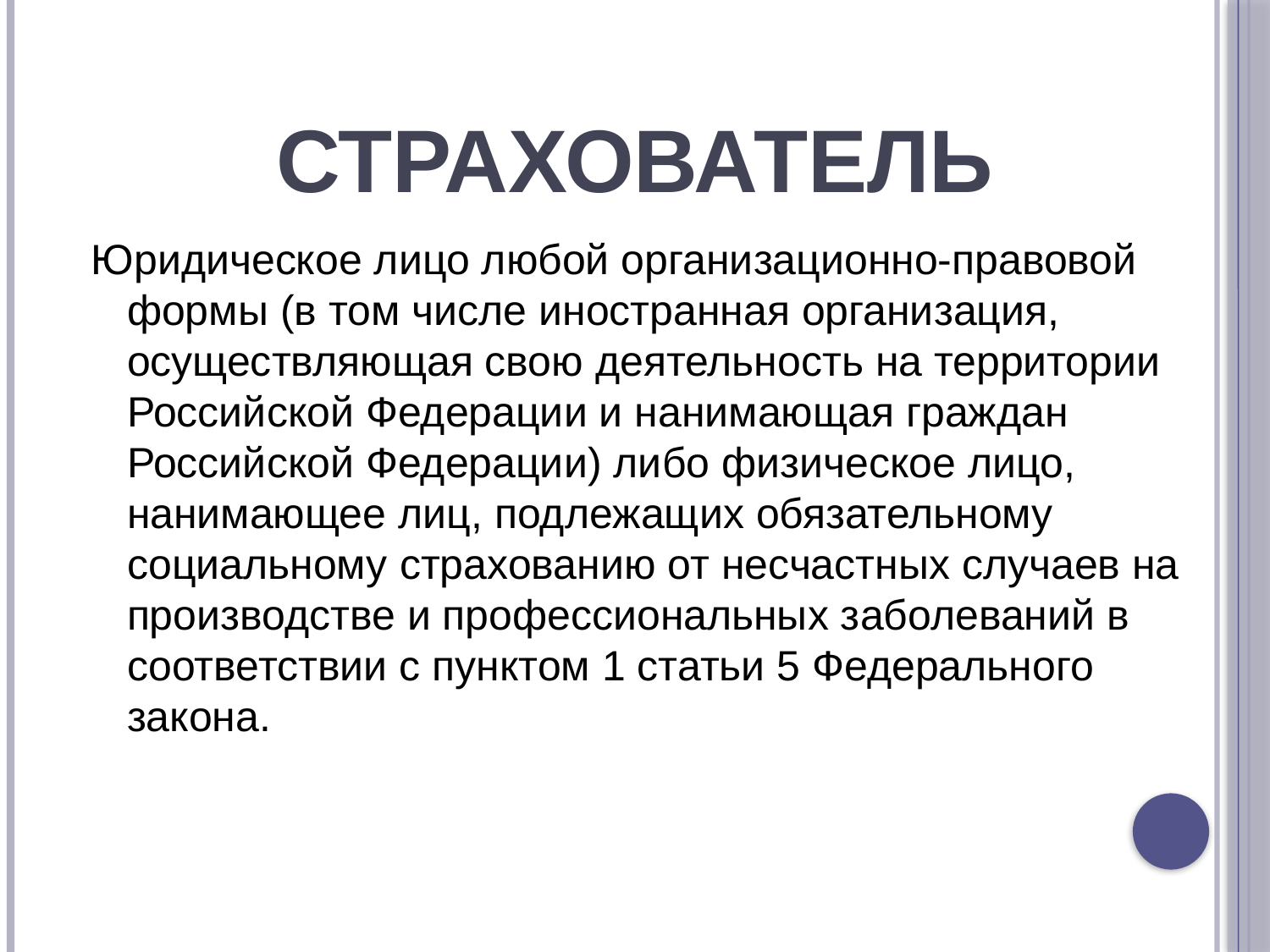

# страхователь
Юридическое лицо любой организационно-правовой формы (в том числе иностранная организация, осуществляющая свою деятельность на территории Российской Федерации и нанимающая граждан Российской Федерации) либо физическое лицо, нанимающее лиц, подлежащих обязательному социальному страхованию от несчастных случаев на производстве и профессиональных заболеваний в соответствии с пунктом 1 статьи 5 Федерального закона.